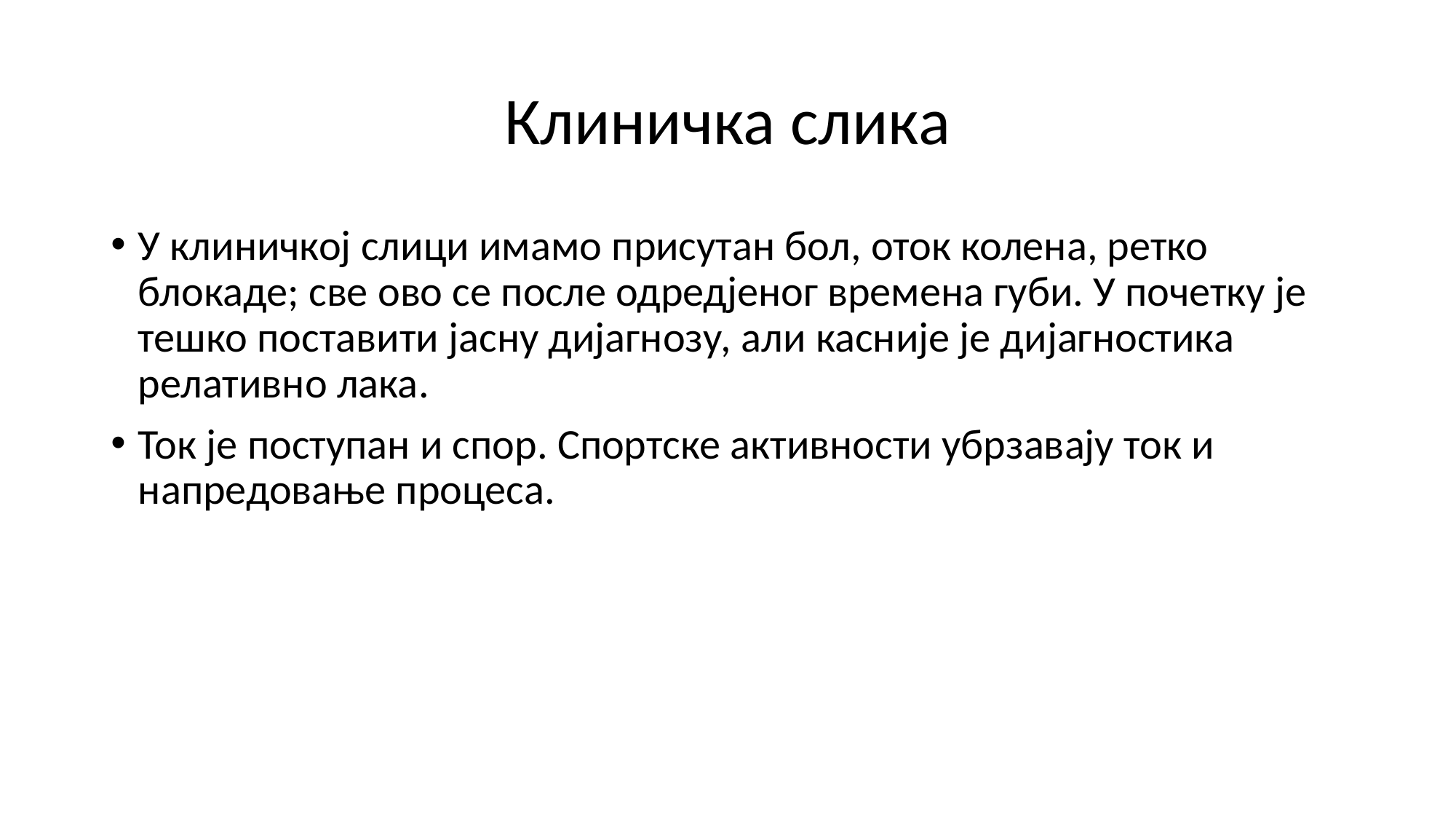

# Клиничка слика
У клиничкој слици имамо присутан бол, оток колена, ретко блокаде; све ово се после одредјеног времена губи. У почетку је тешко поставити јасну дијагнозу, али касније је дијагностика релативно лака.
Ток је поступан и спор. Спортске активности убрзавају ток и напредовање процеса.